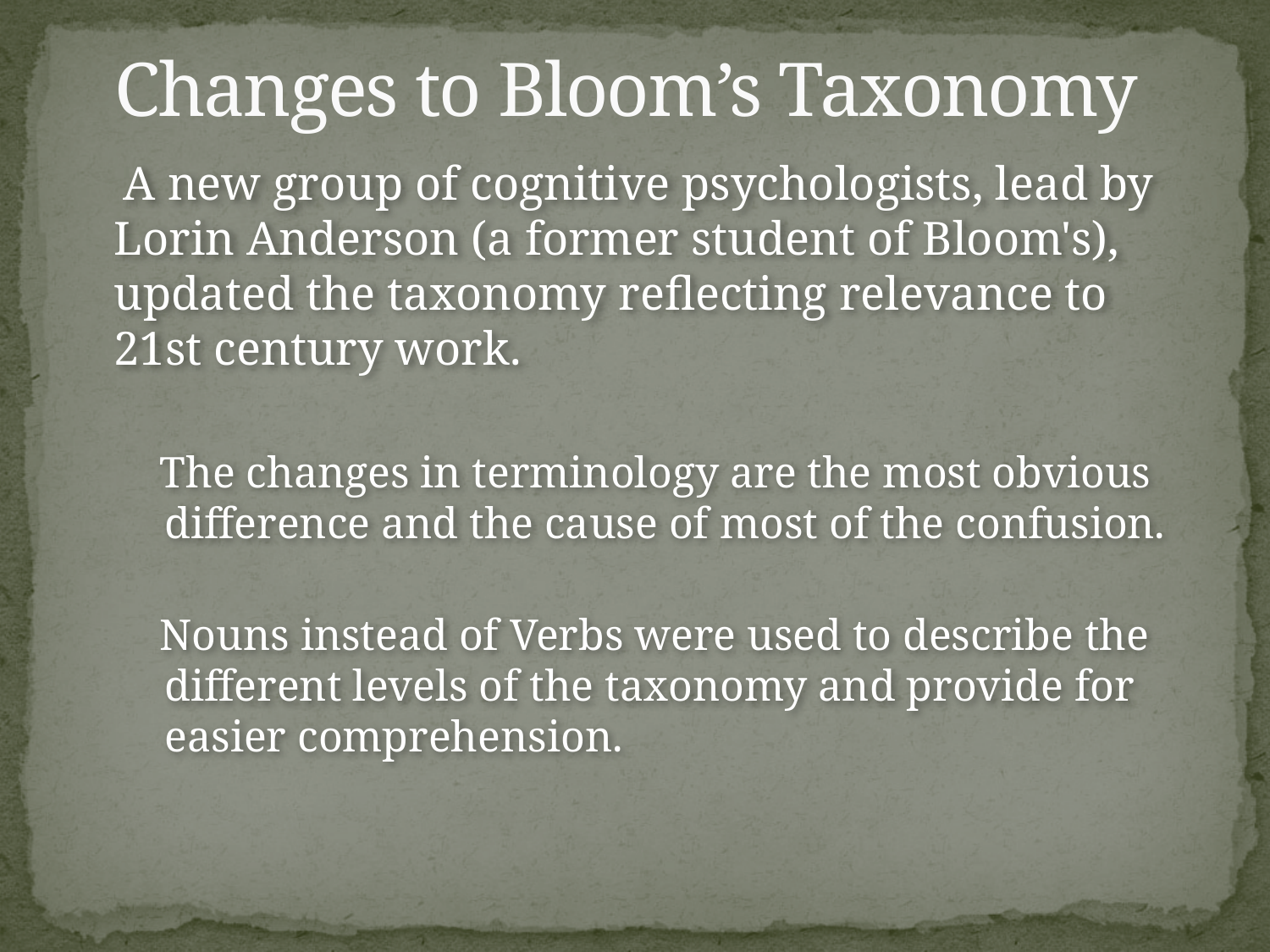

# Changes to Bloom’s Taxonomy
    A new group of cognitive psychologists, lead by Lorin Anderson (a former student of Bloom's), updated the taxonomy reflecting relevance to 21st century work.

   The changes in terminology are the most obvious difference and the cause of most of the confusion.

   Nouns instead of Verbs were used to describe the different levels of the taxonomy and provide for easier comprehension.